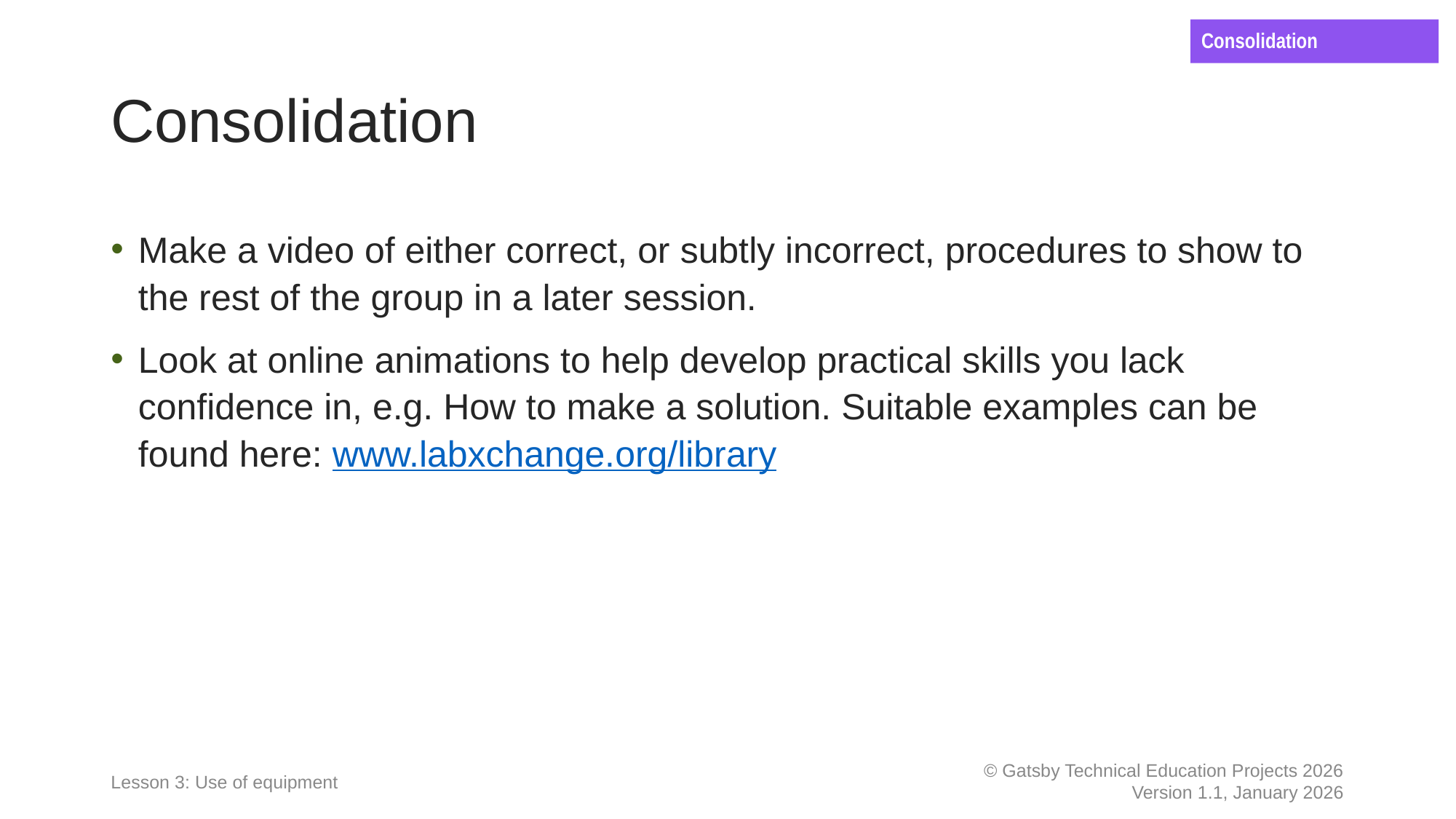

Consolidation
# Consolidation
Make a video of either correct, or subtly incorrect, procedures to show to the rest of the group in a later session.
Look at online animations to help develop practical skills you lack confidence in, e.g. How to make a solution. Suitable examples can be found here: www.labxchange.org/library
Lesson 3: Use of equipment